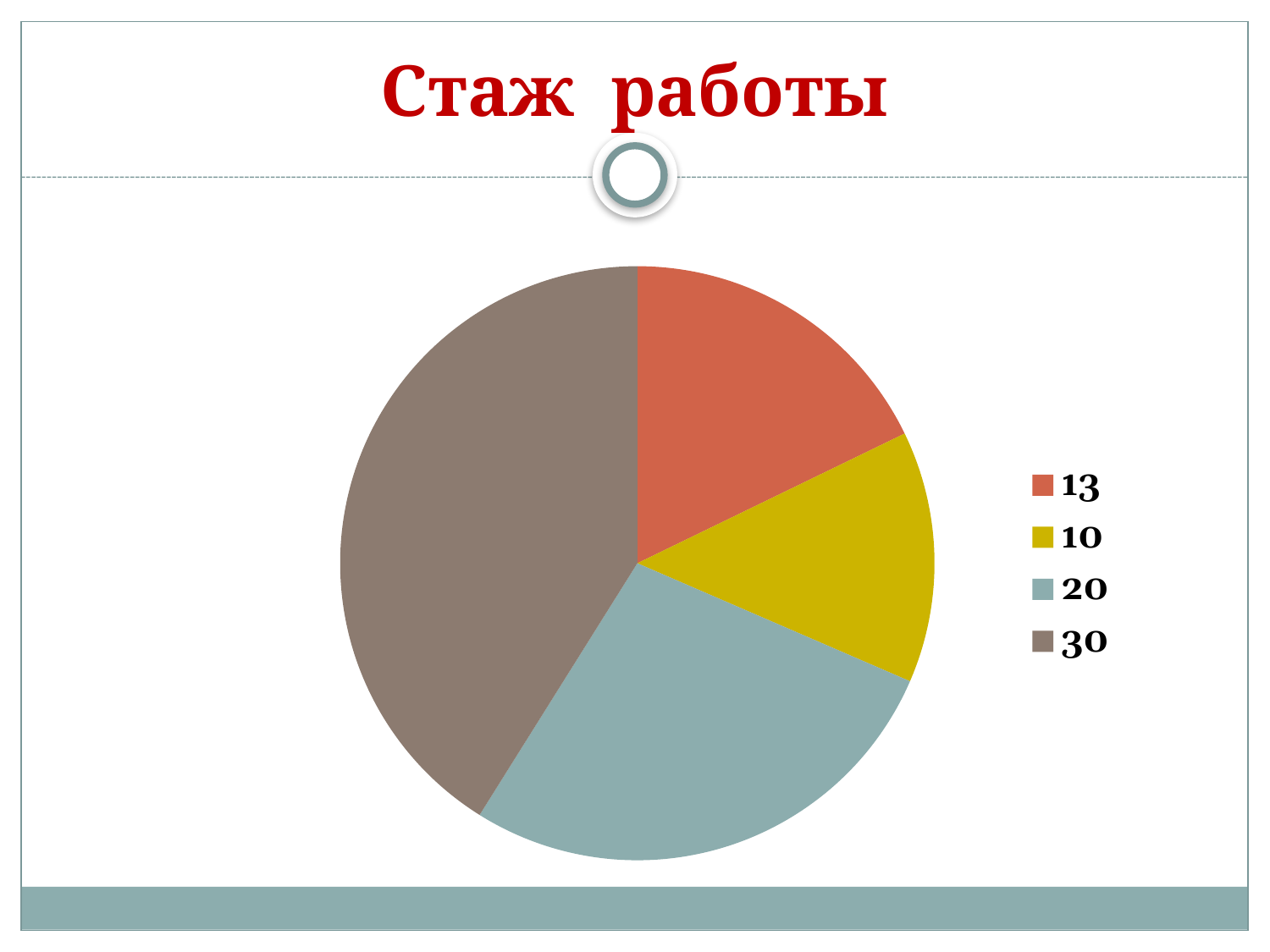

# Стаж  работы

### Chart

| Category | Стаж работы? |
|---|---|
| 13 | 13.0 |
| 10 | 10.0 |
| 20 | 20.0 |
| 30 | 30.0 |